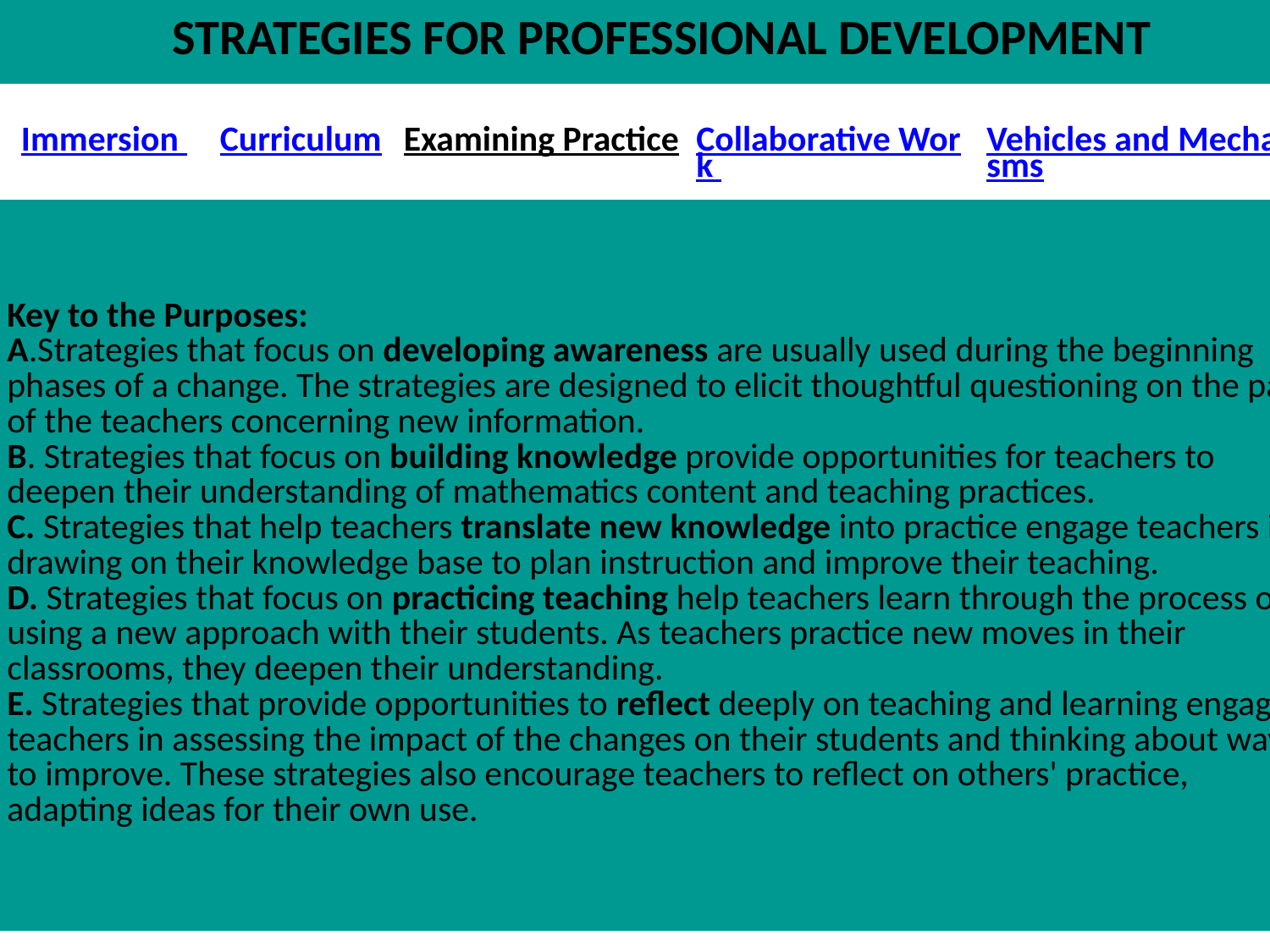

| STRATEGIES FOR PROFESSIONAL DEVELOPMENT |  |  |  |  |
| --- | --- | --- | --- | --- |
| Immersion | Curriculum | Examining Practice | Collaborative Work | Vehicles and Mechanisms |
| Key to the Purposes: A.Strategies that focus on developing awareness are usually used during the beginning phases of a change. The strategies are designed to elicit thoughtful questioning on the part of the teachers concerning new information. B. Strategies that focus on building knowledge provide opportunities for teachers to deepen their understanding of mathematics content and teaching practices. C. Strategies that help teachers translate new knowledge into practice engage teachers in drawing on their knowledge base to plan instruction and improve their teaching. D. Strategies that focus on practicing teaching help teachers learn through the process of using a new approach with their students. As teachers practice new moves in their classrooms, they deepen their understanding. E. Strategies that provide opportunities to reflect deeply on teaching and learning engage teachers in assessing the impact of the changes on their students and thinking about ways to improve. These strategies also encourage teachers to reflect on others' practice, adapting ideas for their own use. |  |  |  |  |
# Strategies